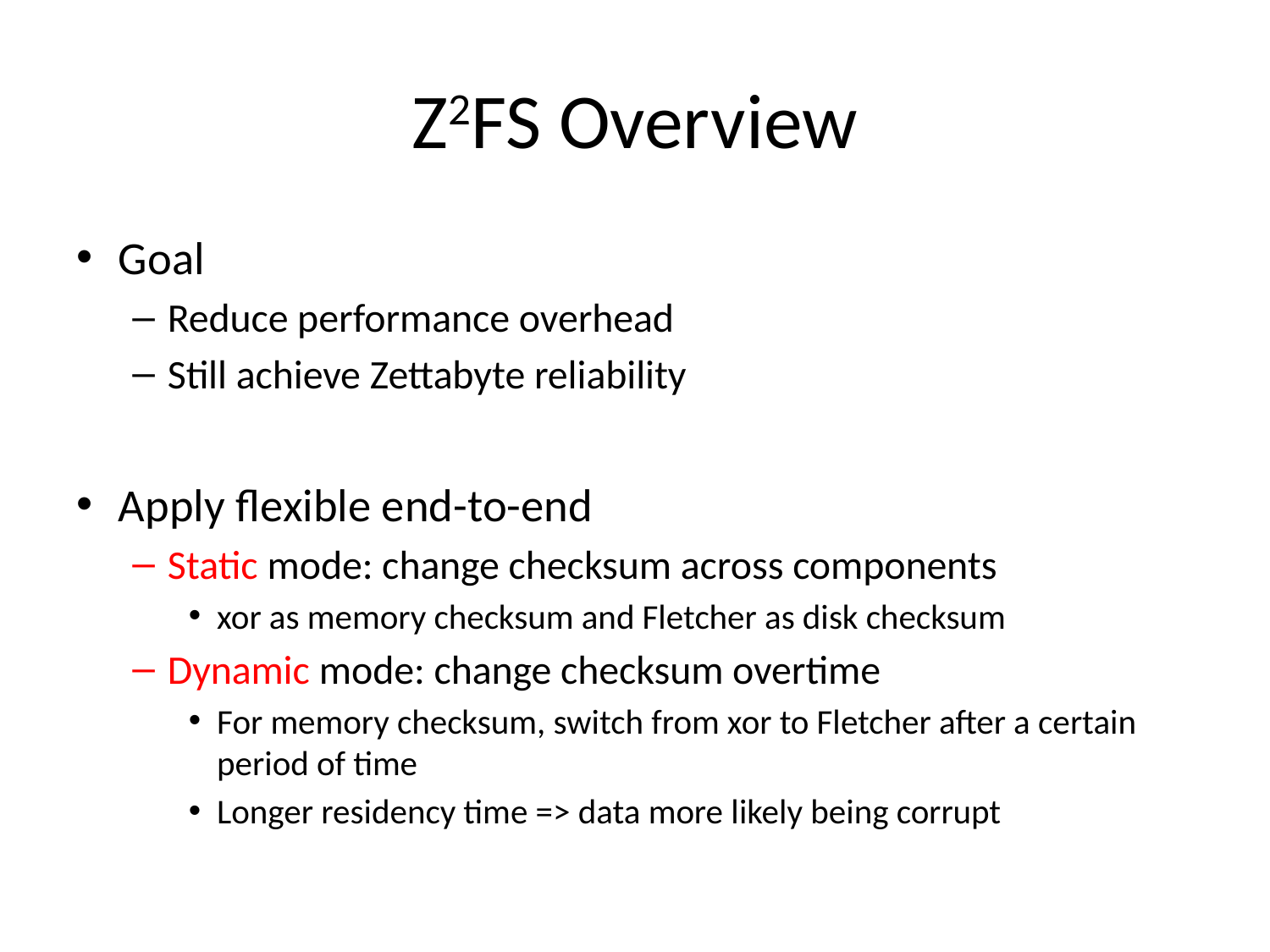

# Z2FS Overview
Goal
Reduce performance overhead
Still achieve Zettabyte reliability

Apply flexible end-to-end
Static mode: change checksum across components
xor as memory checksum and Fletcher as disk checksum
Dynamic mode: change checksum overtime
For memory checksum, switch from xor to Fletcher after a certain period of time
Longer residency time => data more likely being corrupt